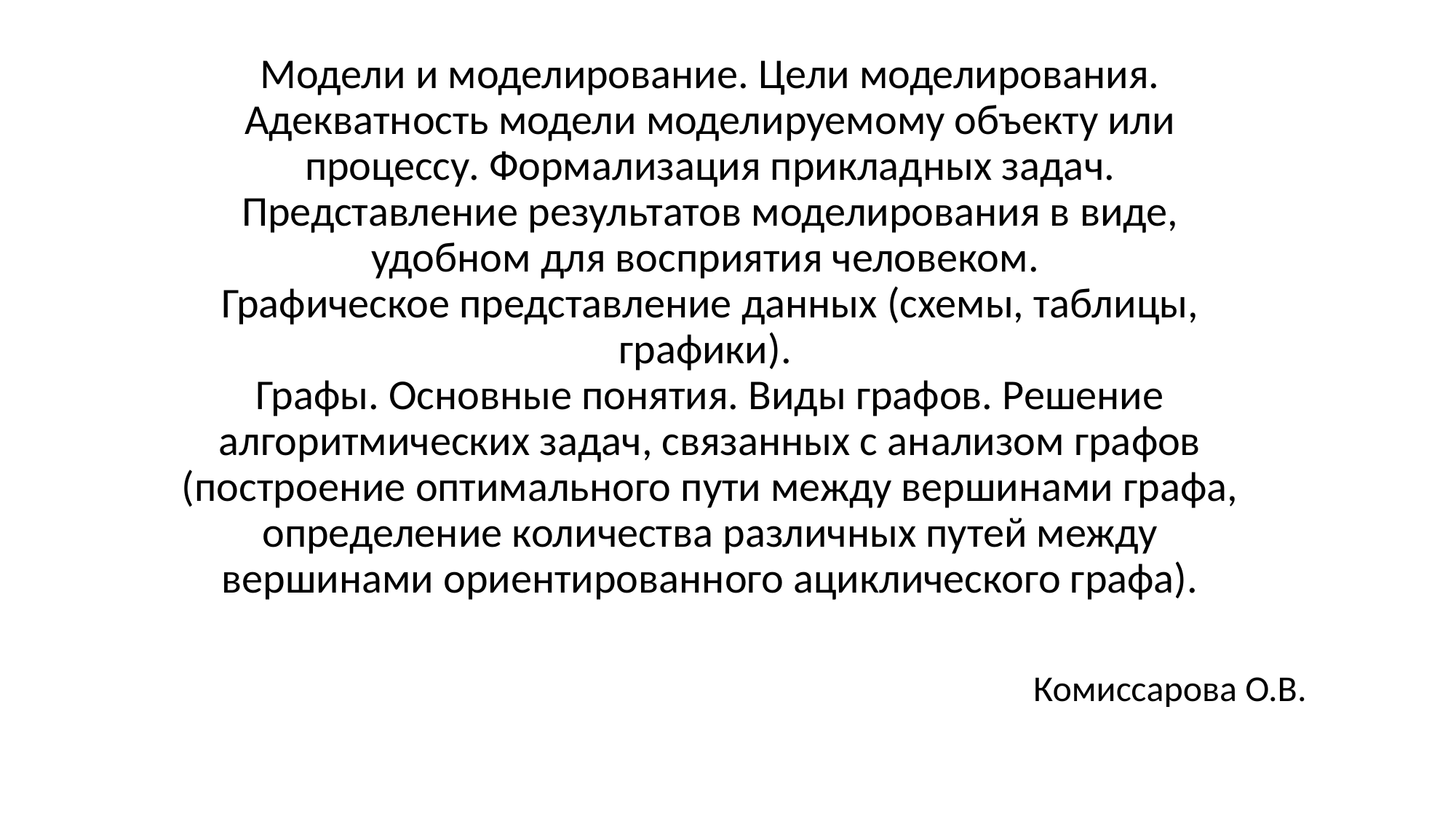

# Модели и моделирование. Цели моделирования. Адекватность модели моделируемому объекту или процессу. Формализация прикладных задач. Представление результатов моделирования в виде, удобном для восприятия человеком. Графическое представление данных (схемы, таблицы, графики). Графы. Основные понятия. Виды графов. Решение алгоритмических задач, связанных с анализом графов (построение оптимального пути между вершинами графа, определение количества различных путей между вершинами ориентированного ациклического графа).
Комиссарова О.В.